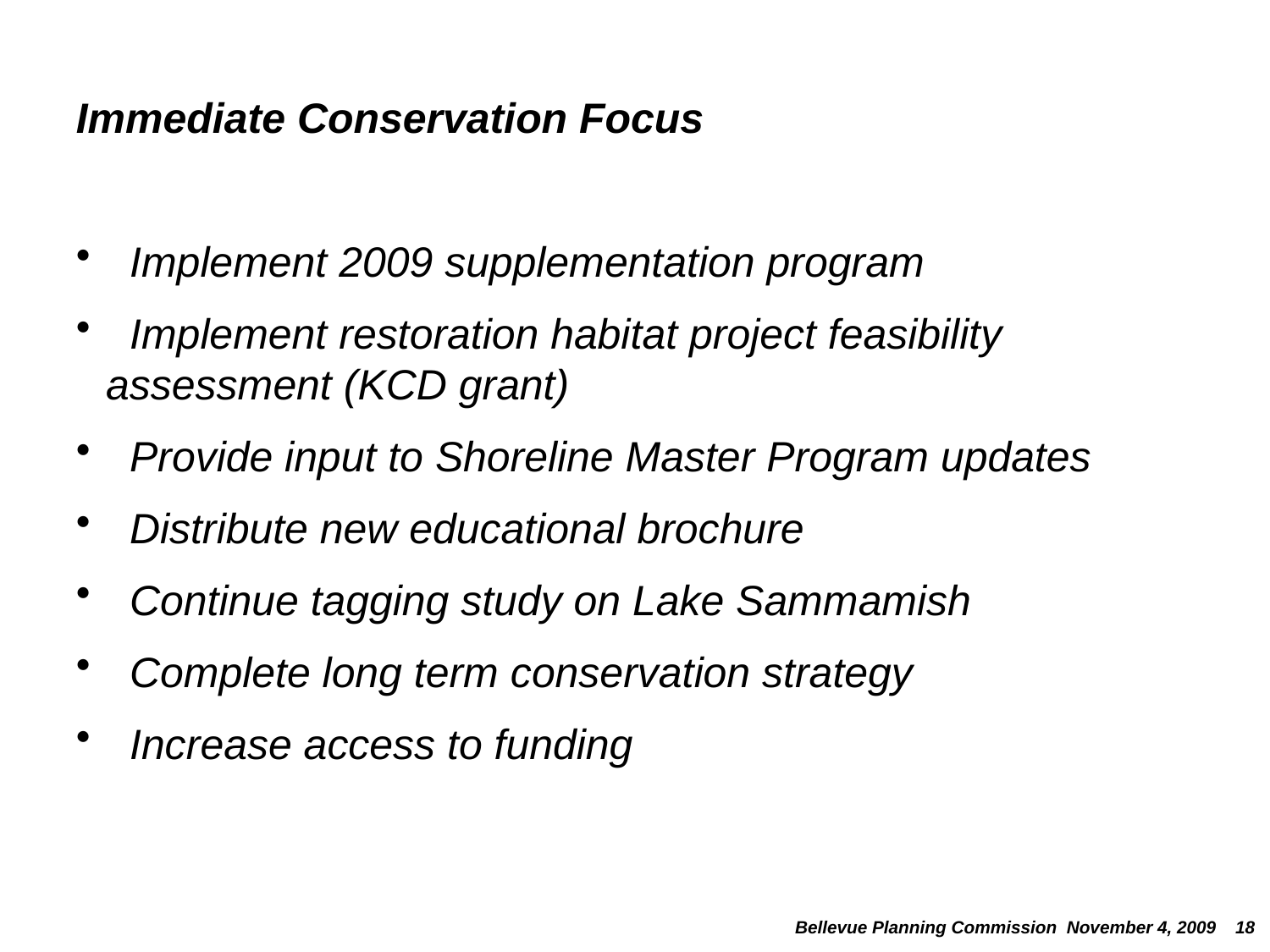

Immediate Conservation Focus

  Implement 2009 supplementation program
  Implement restoration habitat project feasibility assessment (KCD grant)
  Provide input to Shoreline Master Program updates
  Distribute new educational brochure
  Continue tagging study on Lake Sammamish
  Complete long term conservation strategy
  Increase access to funding